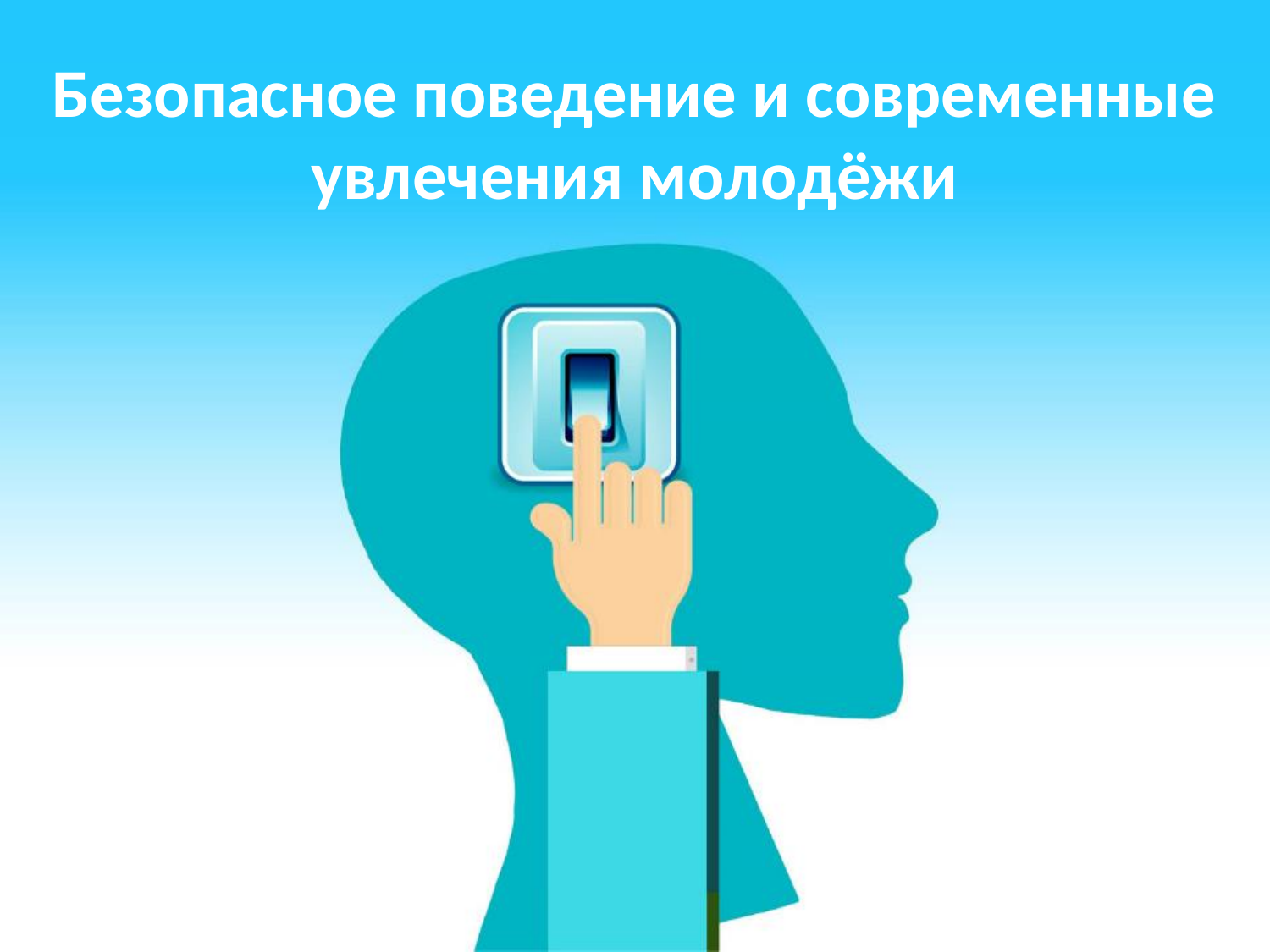

# Безопасное поведение и современные увлечения молодёжи